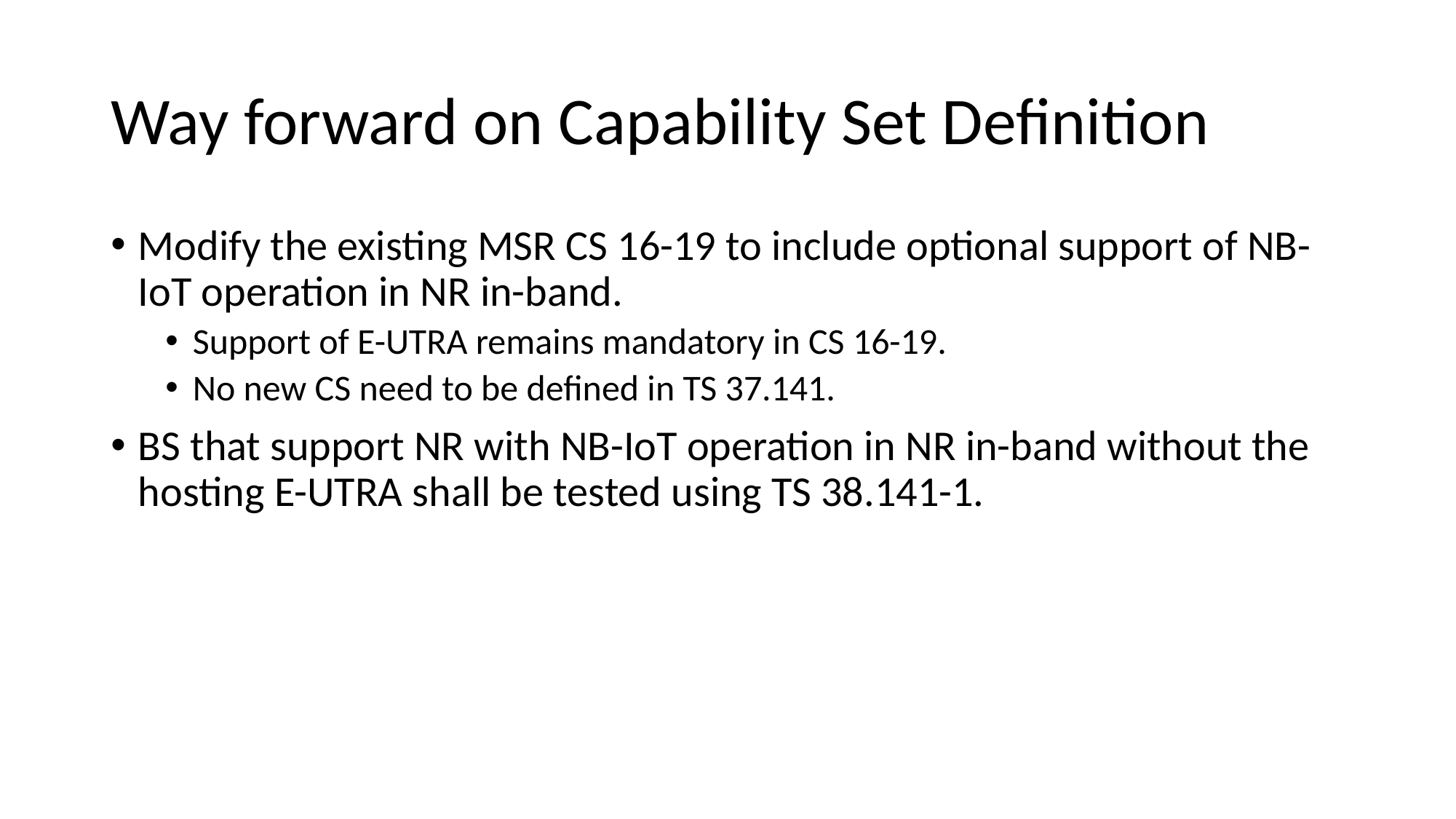

# Way forward on Capability Set Definition
Modify the existing MSR CS 16-19 to include optional support of NB-IoT operation in NR in-band.
Support of E-UTRA remains mandatory in CS 16-19.
No new CS need to be defined in TS 37.141.
BS that support NR with NB-IoT operation in NR in-band without the hosting E-UTRA shall be tested using TS 38.141-1.